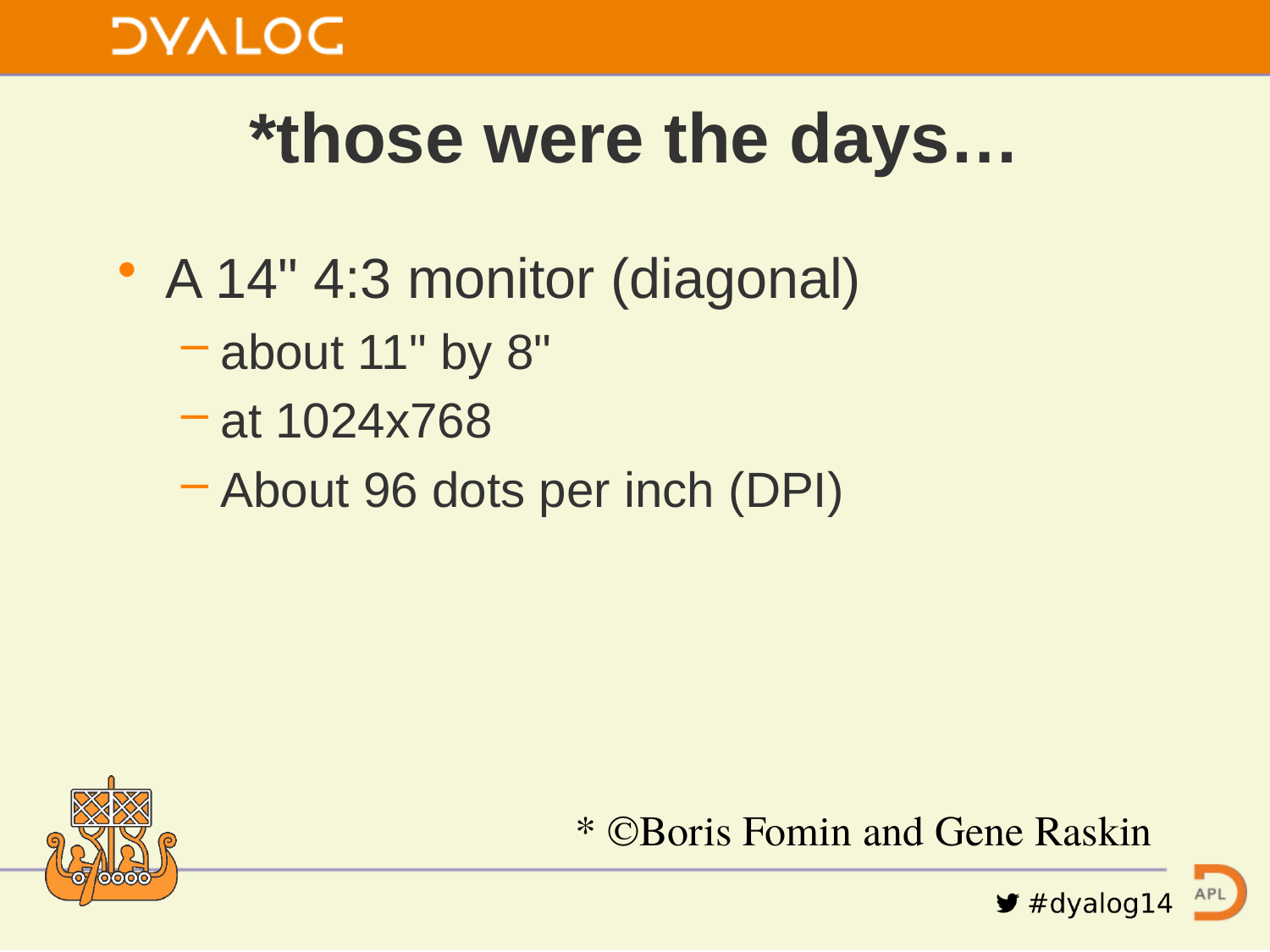

# *those were the days…
A 14" 4:3 monitor (diagonal)
about 11" by 8"
at 1024x768
About 96 dots per inch (DPI)

* ©Boris Fomin and Gene Raskin